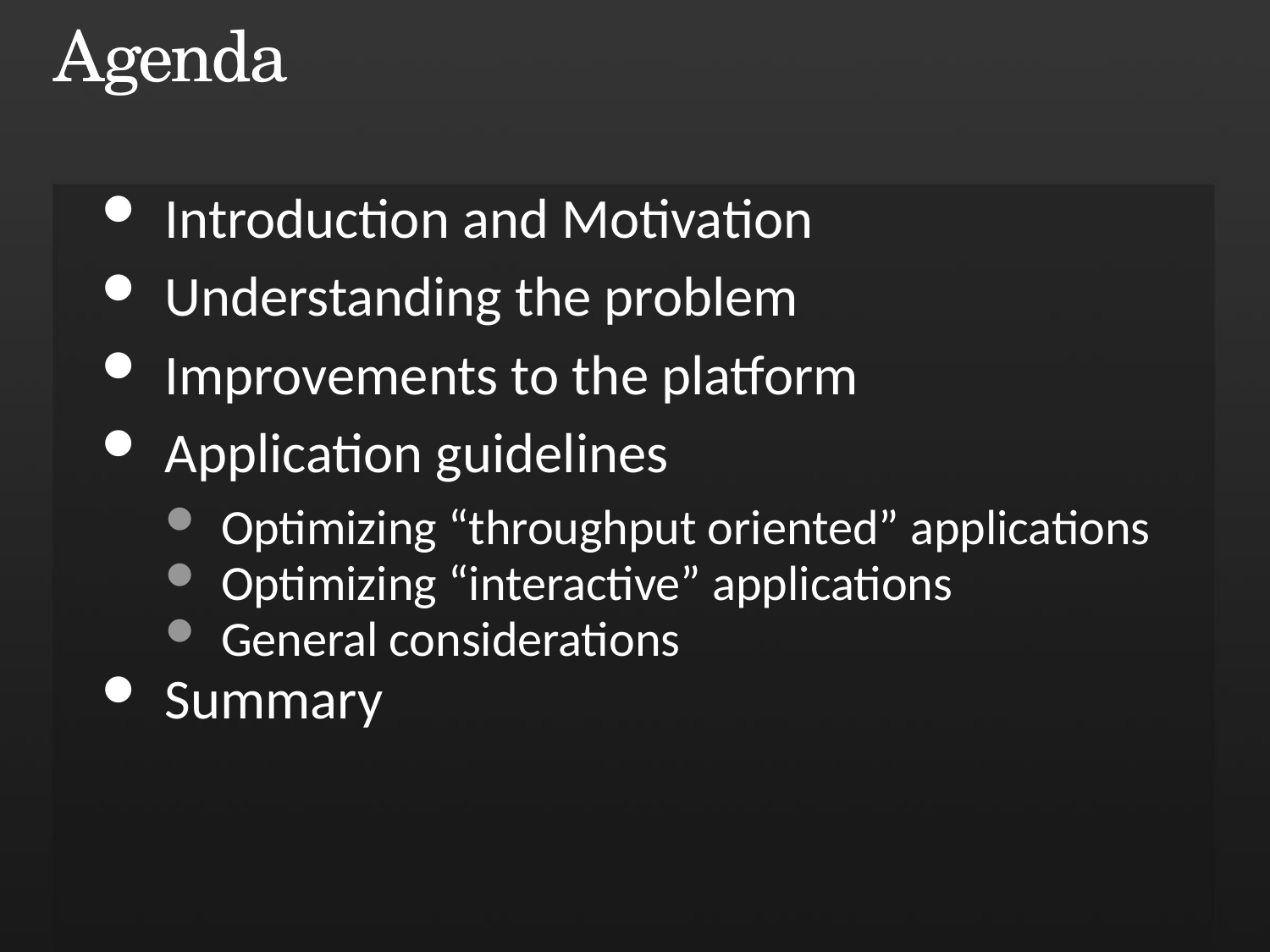

# Agenda
Introduction and Motivation
Understanding the problem
Improvements to the platform
Application guidelines
Optimizing “throughput oriented” applications
Optimizing “interactive” applications
General considerations
Summary